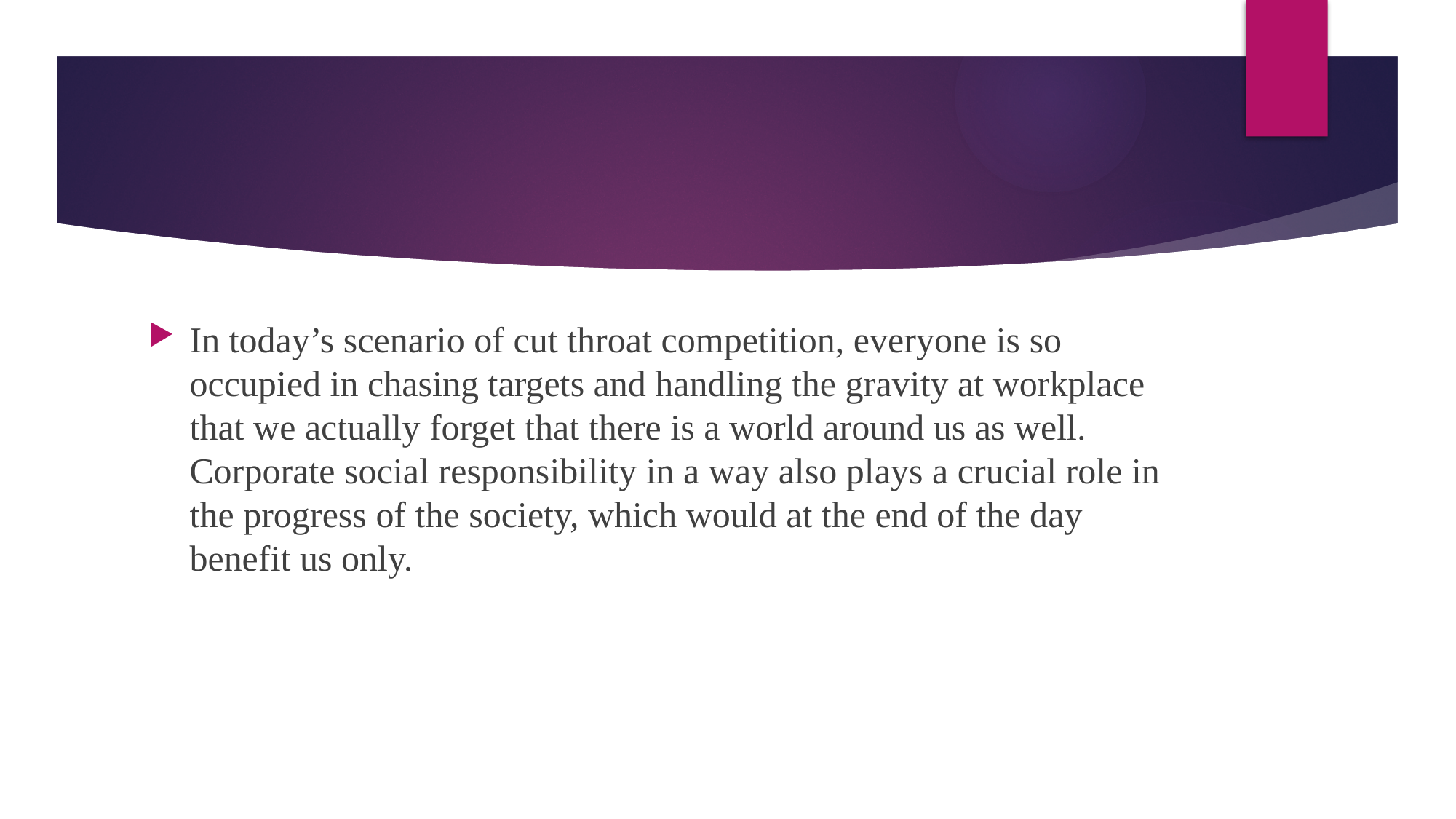

In today’s scenario of cut throat competition, everyone is so occupied in chasing targets and handling the gravity at workplace that we actually forget that there is a world around us as well. Corporate social responsibility in a way also plays a crucial role in the progress of the society, which would at the end of the day benefit us only.